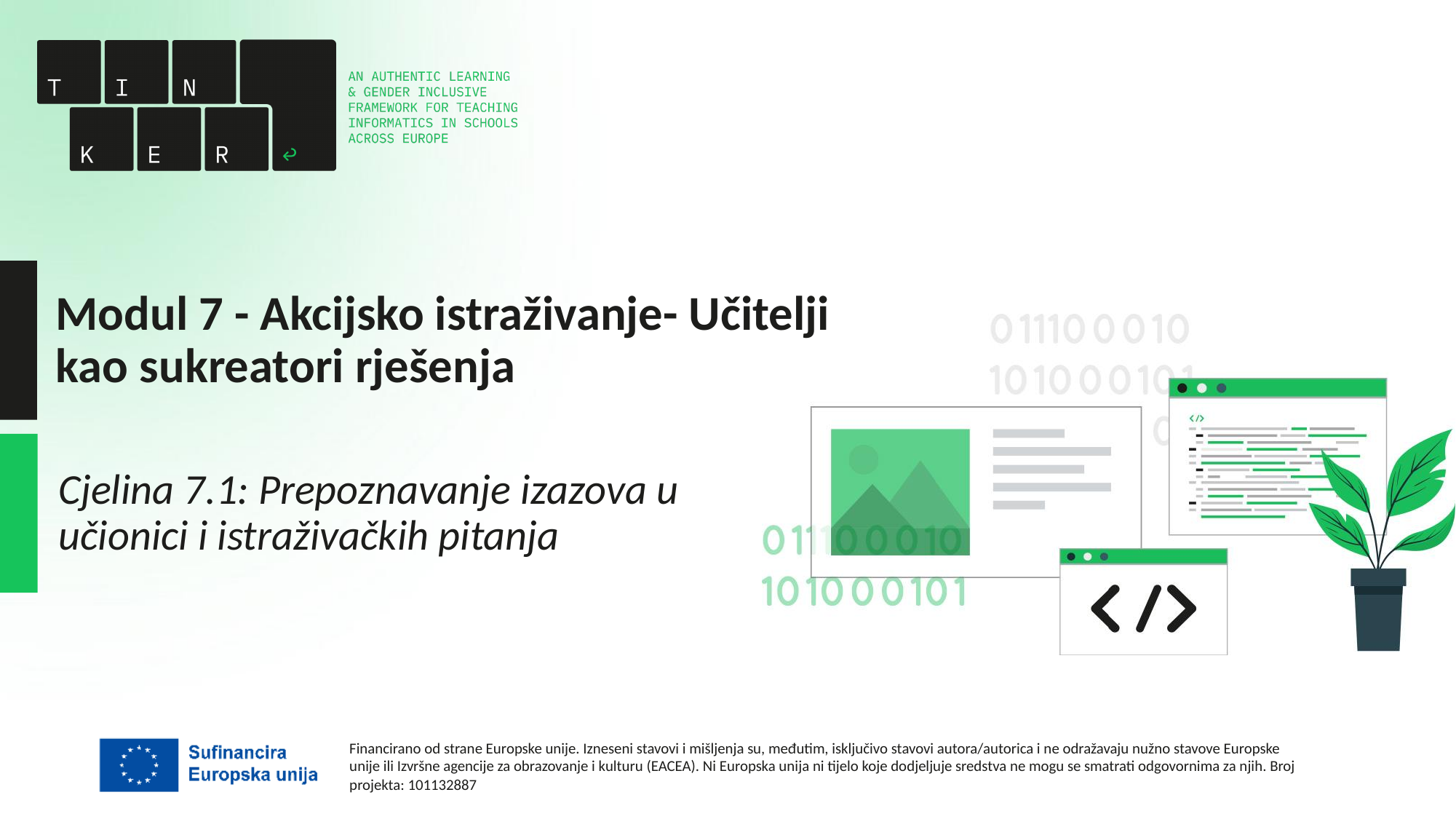

# Modul 7 - Akcijsko istraživanje- Učitelji kao sukreatori rješenja
Cjelina 7.1: Prepoznavanje izazova u
učionici i istraživačkih pitanja